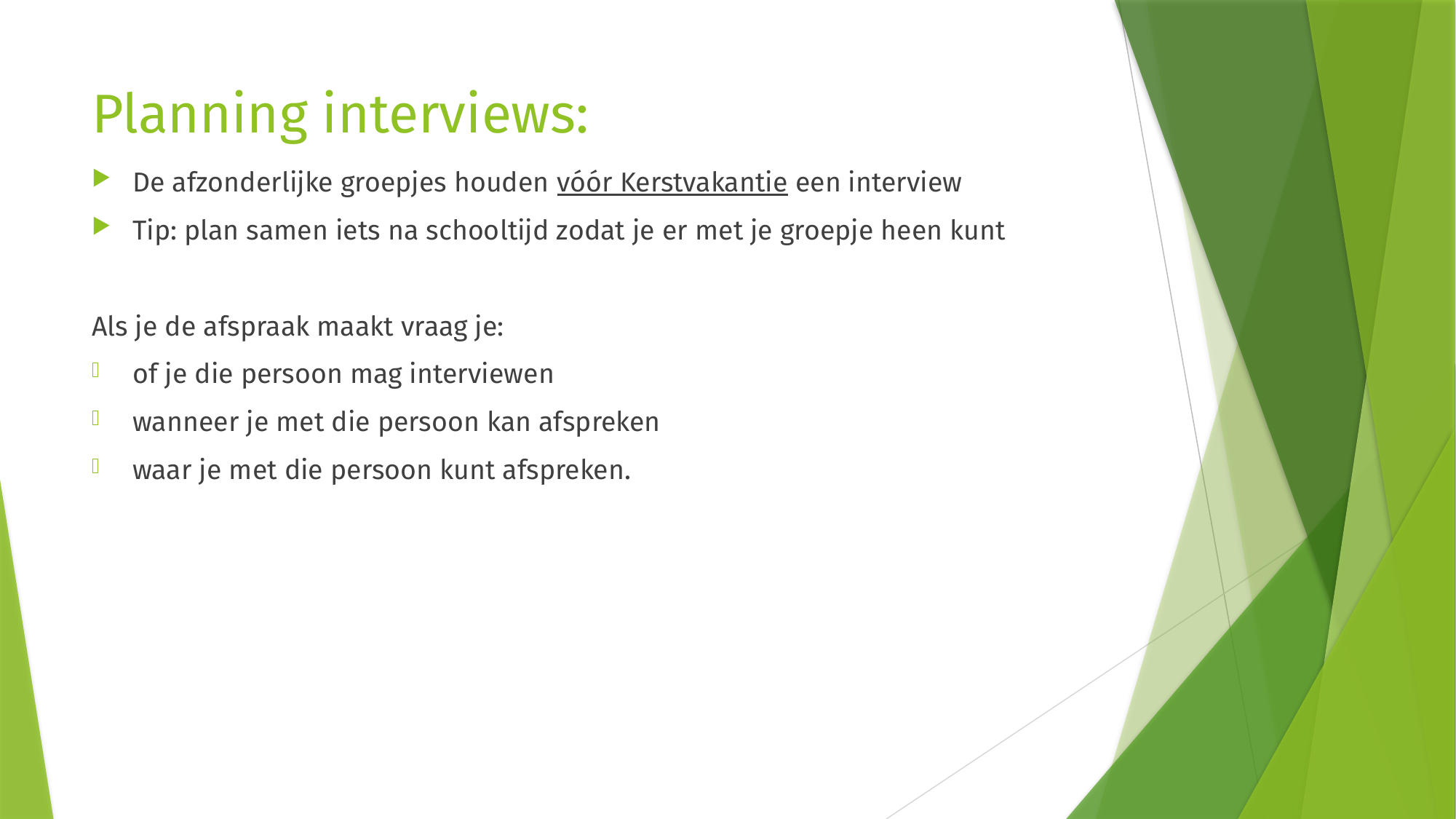

# Planning interviews:
De afzonderlijke groepjes houden vóór Kerstvakantie een interview
Tip: plan samen iets na schooltijd zodat je er met je groepje heen kunt

Als je de afspraak maakt vraag je:
of je die persoon mag interviewen
wanneer je met die persoon kan afspreken
waar je met die persoon kunt afspreken.